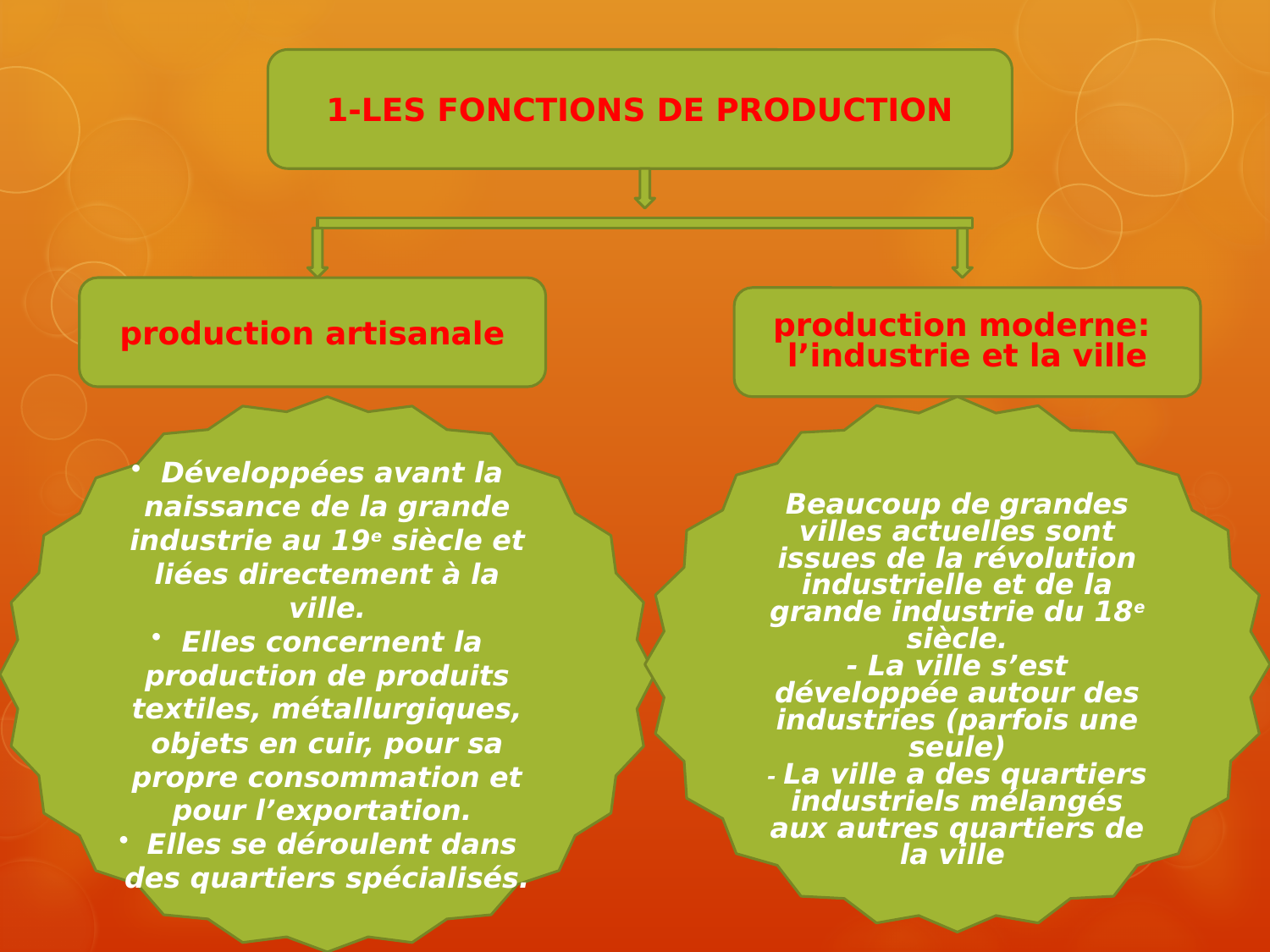

1-LES FONCTIONS DE PRODUCTION

production artisanale
production moderne:
l’industrie et la ville
Développées avant la naissance de la grande industrie au 19e siècle et liées directement à la ville.
Elles concernent la production de produits textiles, métallurgiques, objets en cuir, pour sa propre consommation et pour l’exportation.
Elles se déroulent dans des quartiers spécialisés.

Beaucoup de grandes villes actuelles sont issues de la révolution industrielle et de la grande industrie du 18e siècle.
- La ville s’est développée autour des industries (parfois une seule)
- La ville a des quartiers industriels mélangés aux autres quartiers de la ville